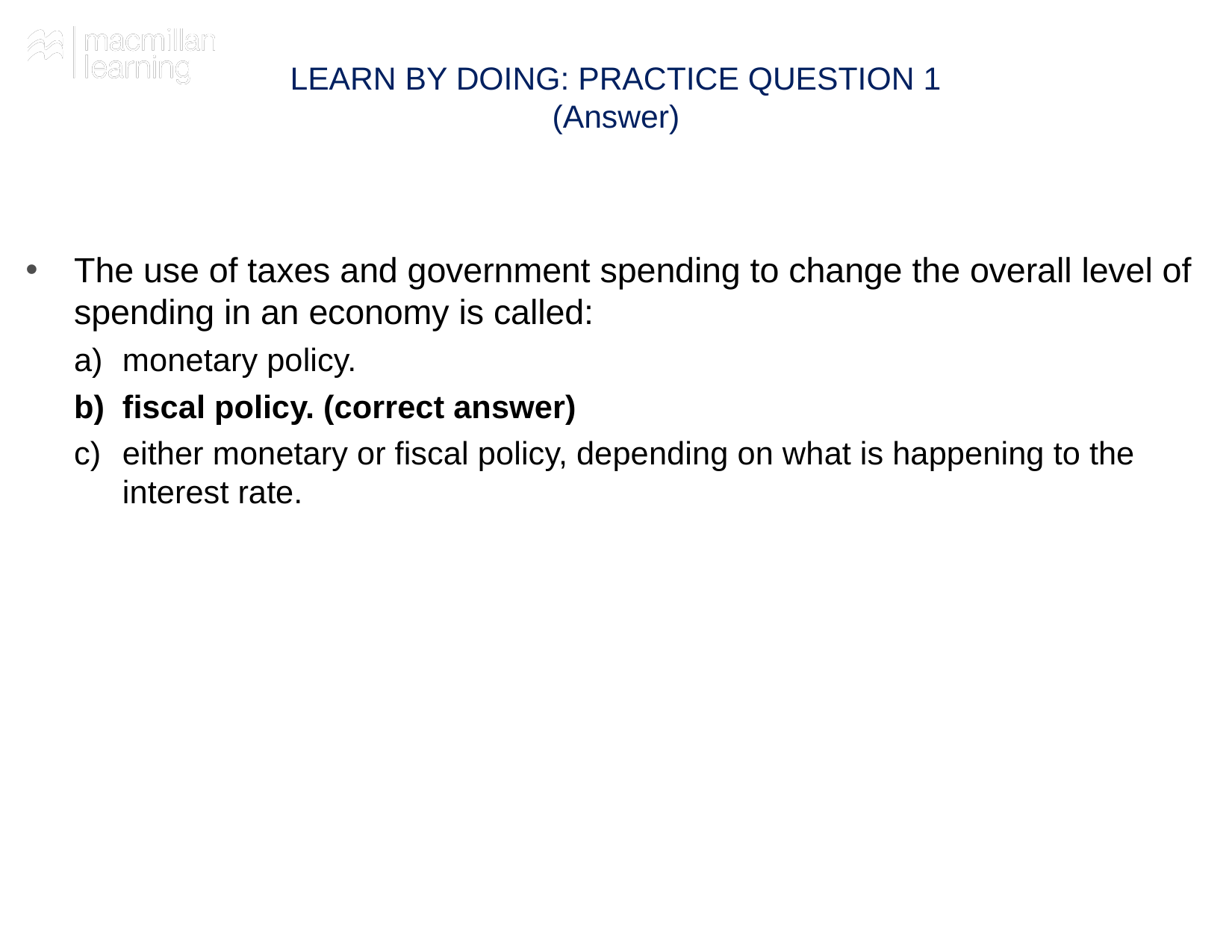

# LEARN BY DOING: PRACTICE QUESTION 1 (Answer)
The use of taxes and government spending to change the overall level of spending in an economy is called:
monetary policy.
fiscal policy. (correct answer)
either monetary or fiscal policy, depending on what is happening to the interest rate.